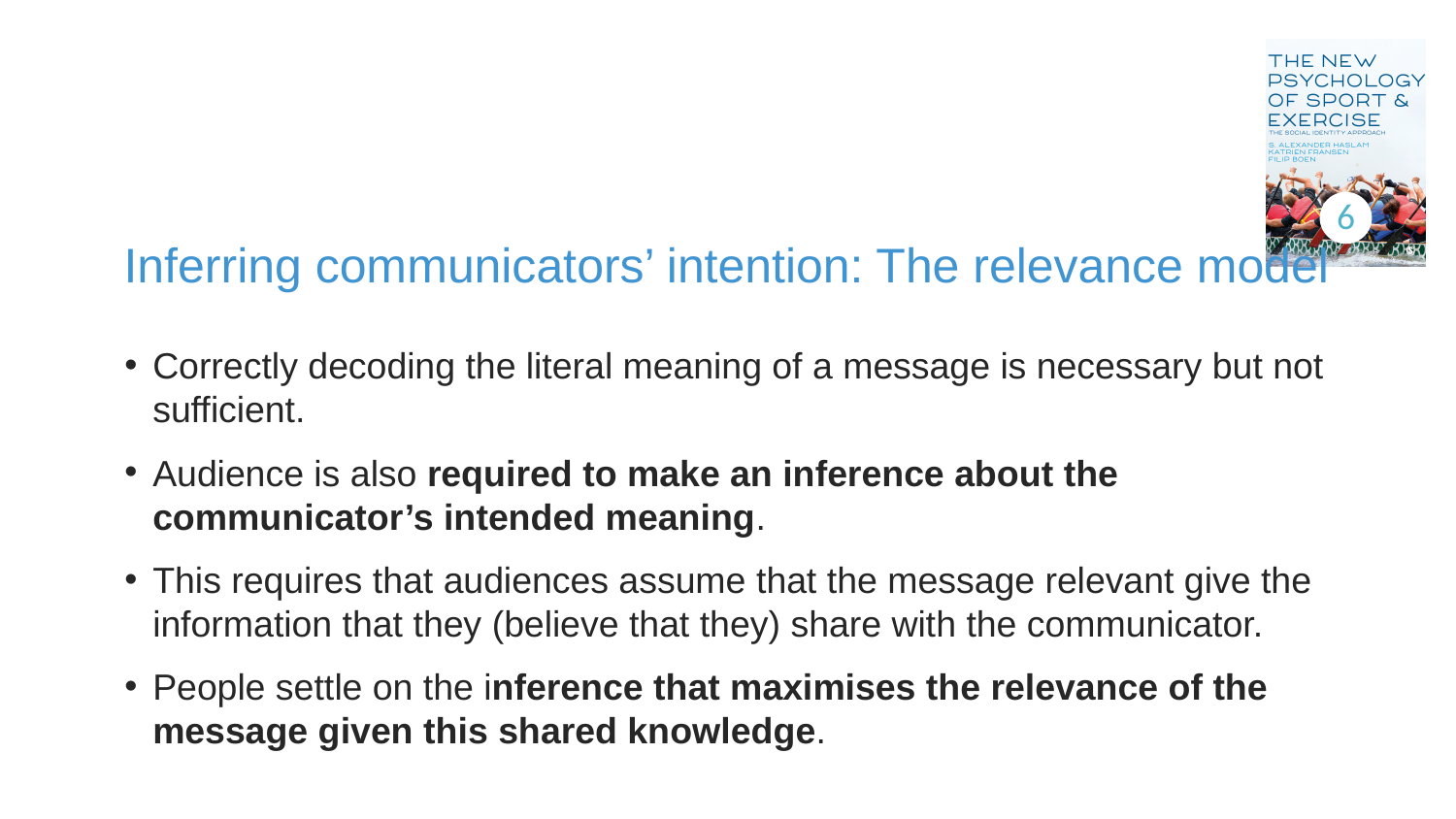

6
Inferring communicators’ intention: The relevance model
Correctly decoding the literal meaning of a message is necessary but not sufficient.
Audience is also required to make an inference about the communicator’s intended meaning.
This requires that audiences assume that the message relevant give the information that they (believe that they) share with the communicator.
People settle on the inference that maximises the relevance of the message given this shared knowledge.